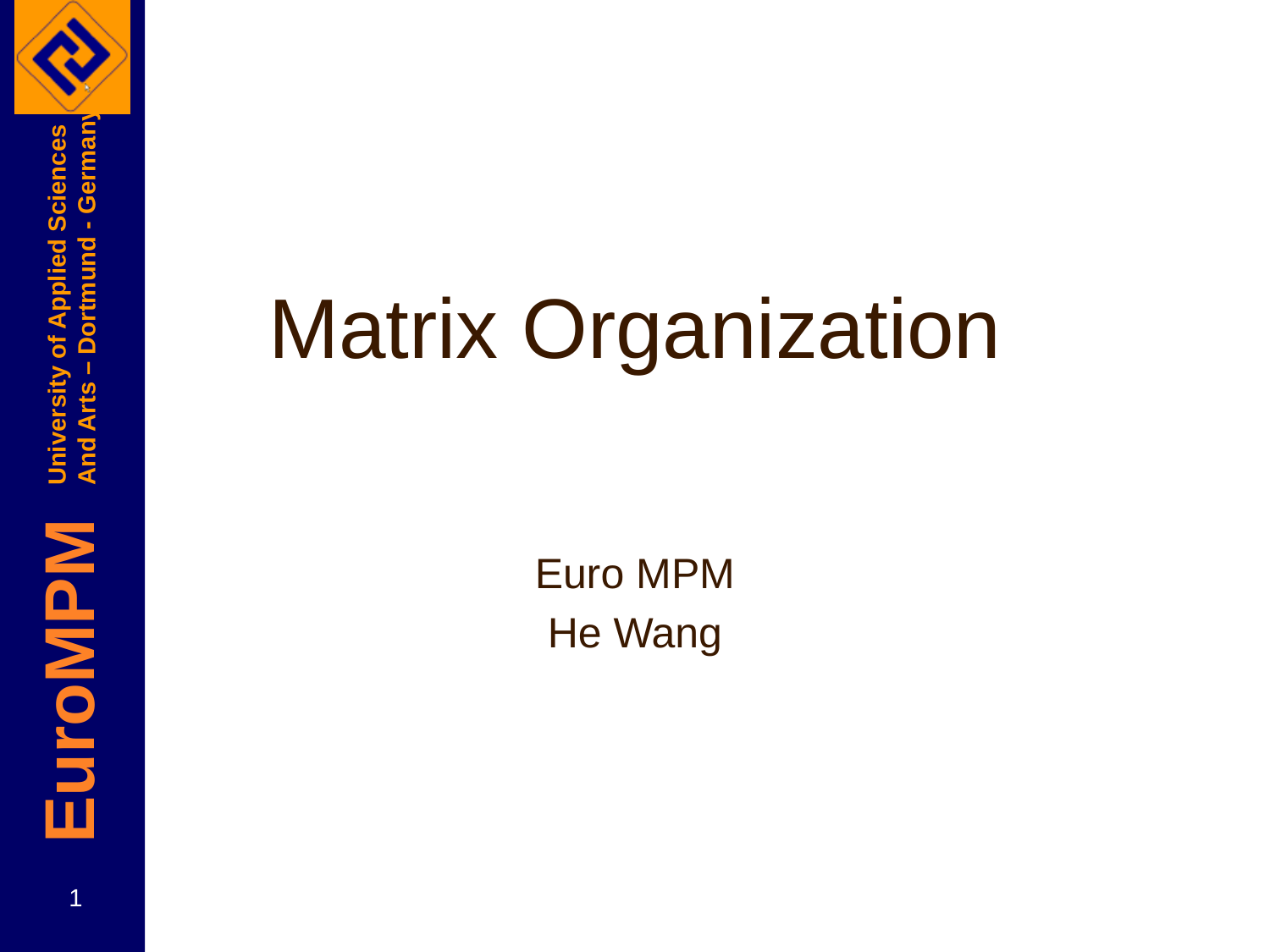

# Matrix Organization
Euro MPM
He Wang
1